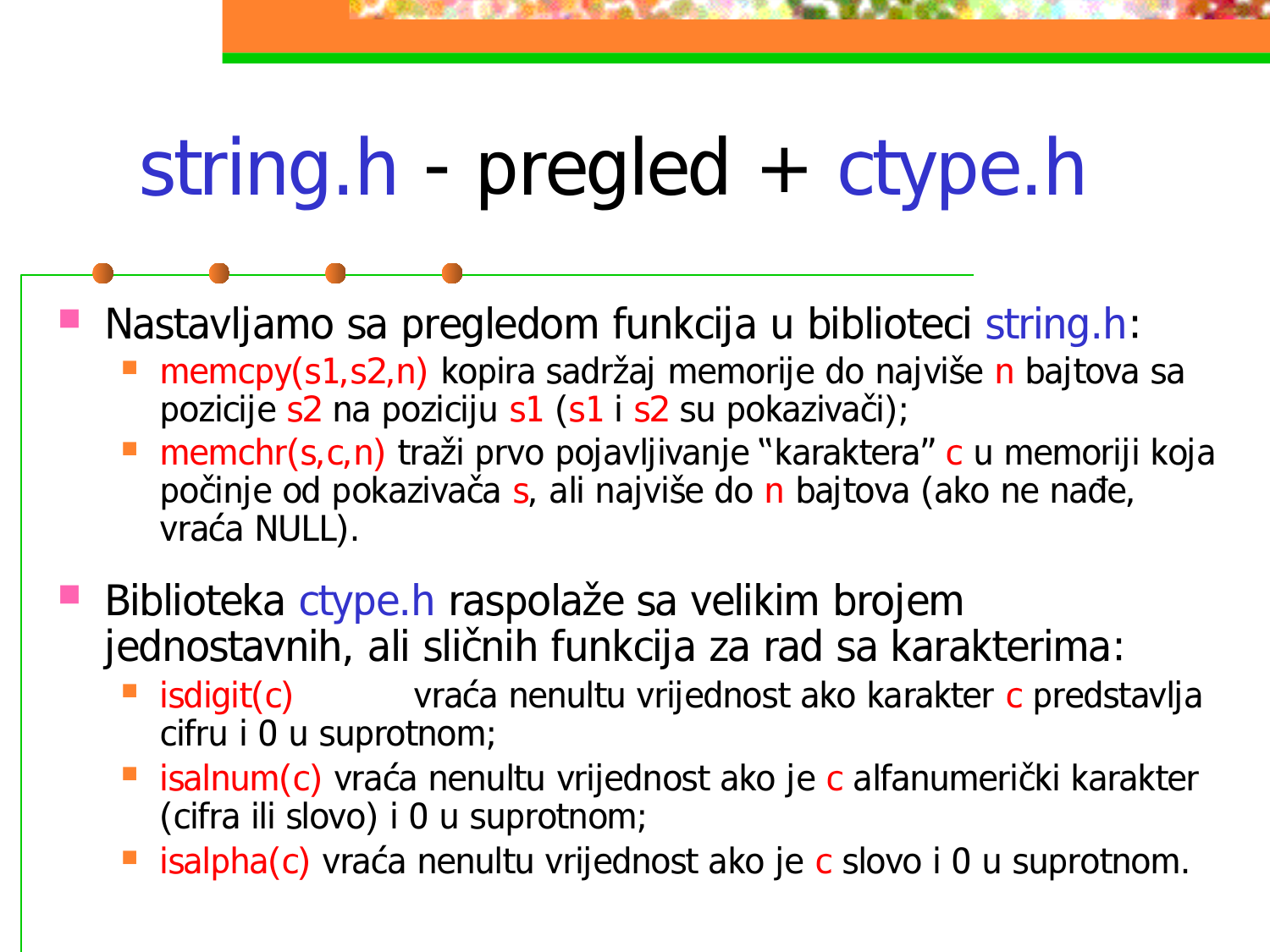

# string.h - pregled + ctype.h
Nastavljamo sa pregledom funkcija u biblioteci string.h:
memcpy(s1,s2,n) kopira sadržaj memorije do najviše n bajtova sa pozicije s2 na poziciju s1 (s1 i s2 su pokazivači);
memchr(s,c,n) traži prvo pojavljivanje “karaktera” c u memoriji koja počinje od pokazivača s, ali najviše do n bajtova (ako ne nađe, vraća NULL).
Biblioteka ctype.h raspolaže sa velikim brojem jednostavnih, ali sličnih funkcija za rad sa karakterima:
isdigit(c)	vraća nenultu vrijednost ako karakter c predstavlja cifru i 0 u suprotnom;
isalnum(c) vraća nenultu vrijednost ako je c alfanumerički karakter (cifra ili slovo) i 0 u suprotnom;
isalpha(c) vraća nenultu vrijednost ako je c slovo i 0 u suprotnom.